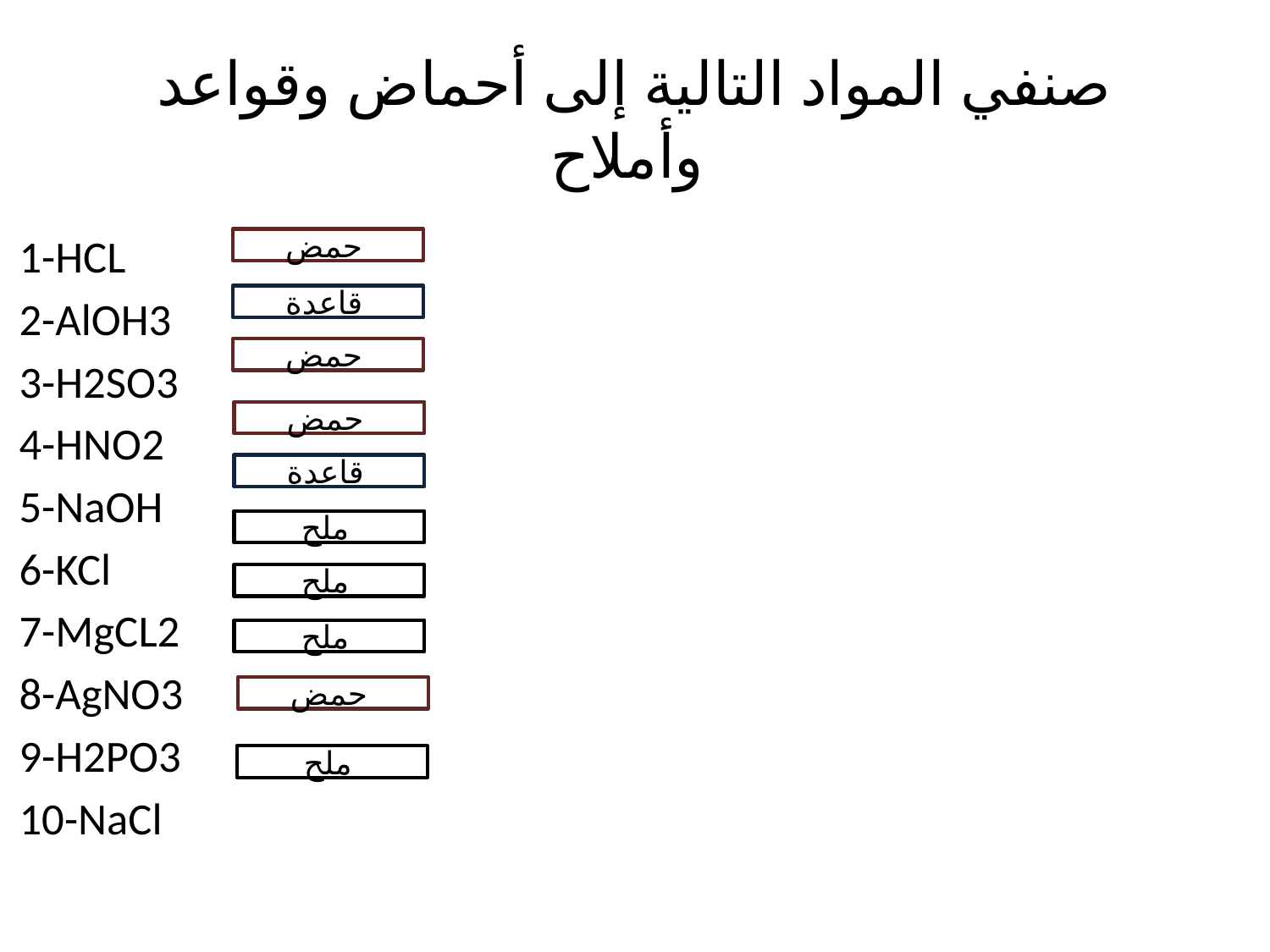

# صنفي المواد التالية إلى أحماض وقواعد وأملاح
1-HCL
2-AlOH3
3-H2SO3
4-HNO2
5-NaOH
6-KCl
7-MgCL2
8-AgNO3
9-H2PO3
10-NaCl
حمض
قاعدة
حمض
حمض
قاعدة
ملح
ملح
ملح
حمض
ملح